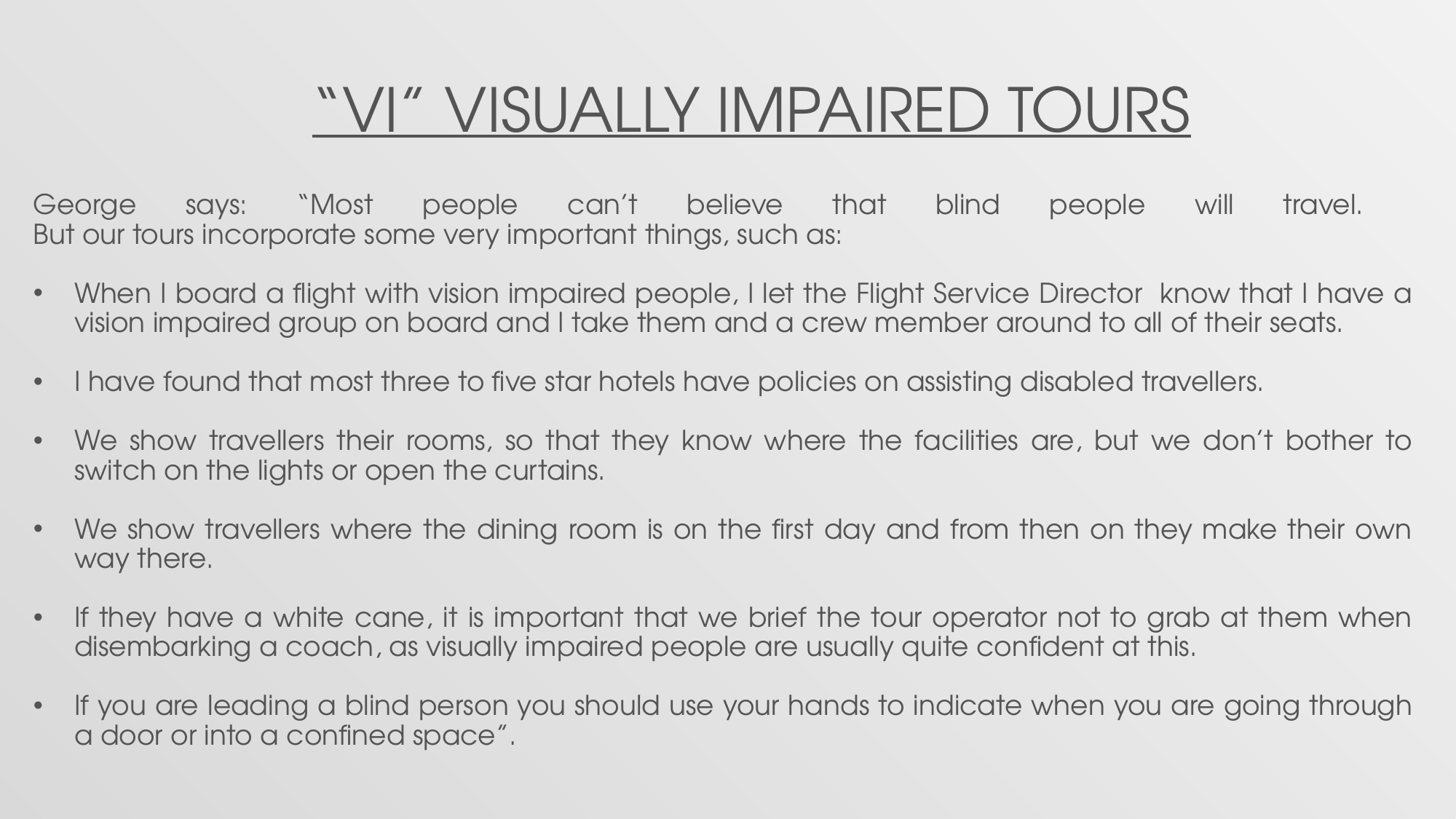

“VI” VISUALLY IMPAIRED TOURS
George says: “Most people can’t believe that blind people will travel.
But our tours incorporate some very important things, such as:

When I board a flight with vision impaired people, I let the Flight Service Director  know that I have a vision impaired group on board and I take them and a crew member around to all of their seats.

I have found that most three to five star hotels have policies on assisting disabled travellers.

We show travellers their rooms, so that they know where the facilities are, but we don’t bother to switch on the lights or open the curtains.

We show travellers where the dining room is on the first day and from then on they make their own way there.

If they have a white cane, it is important that we brief the tour operator not to grab at them when disembarking a coach, as visually impaired people are usually quite confident at this.

If you are leading a blind person you should use your hands to indicate when you are going through a door or into a confined space”.